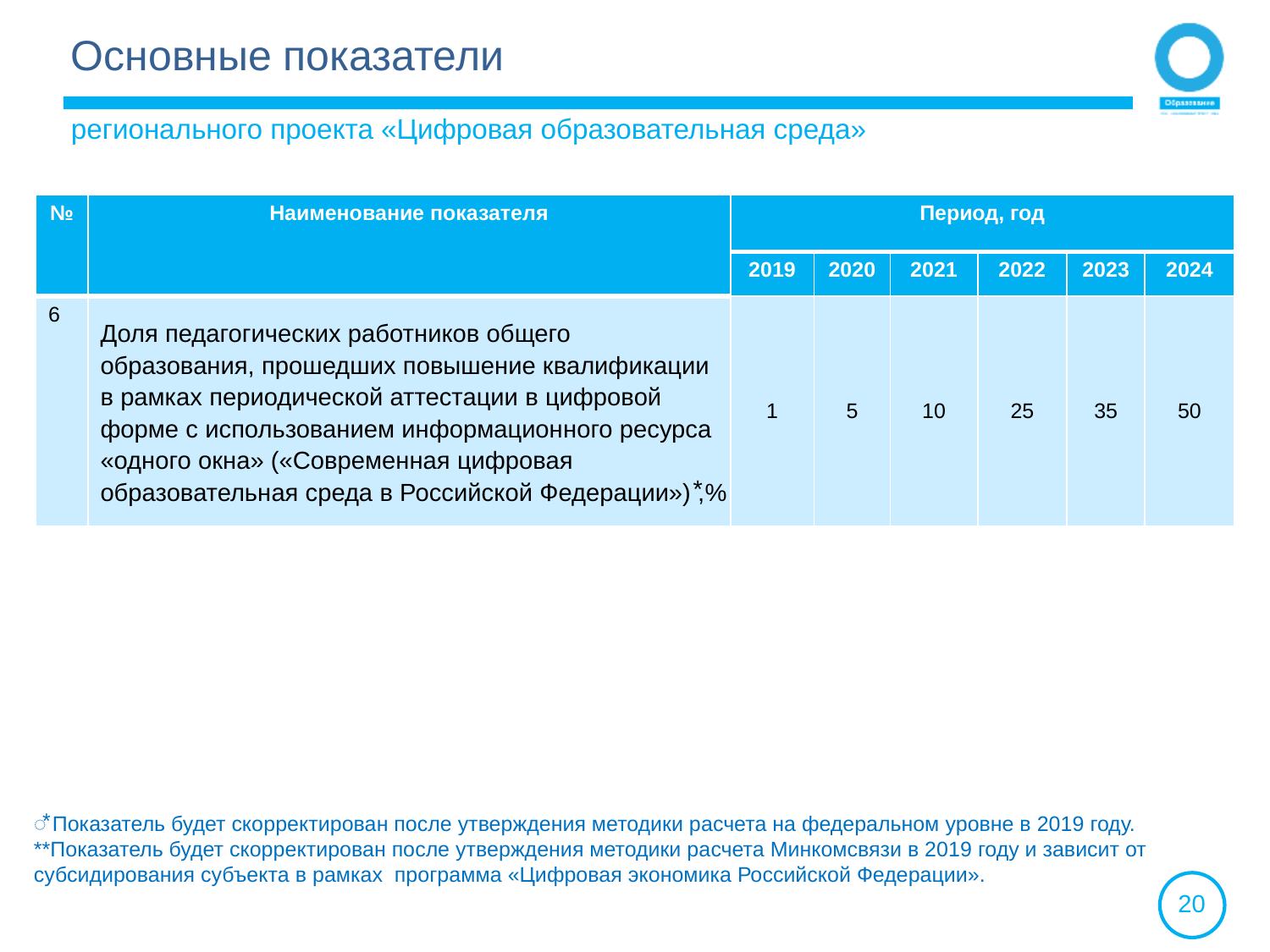

Основные показатели
регионального проекта «Цифровая образовательная среда»
| № | Наименование показателя | Период, год |  |  |  |  |  |
| --- | --- | --- | --- | --- | --- | --- | --- |
|  |  | 2019 | 2020 | 2021 | 2022 | 2023 | 2024 |
| 6 | Доля педагогических работников общего образования, прошедших повышение квалификации в рамках периодической аттестации в цифровой форме с использованием информационного ресурса «одного окна» («Современная цифровая образовательная среда в Российской Федерации») ⃰,% | 1 | 5 | 10 | 25 | 35 | 50 |

⃰ Показатель будет скорректирован после утверждения методики расчета на федеральном уровне в 2019 году.
**Показатель будет скорректирован после утверждения методики расчета Минкомсвязи в 2019 году и зависит от субсидирования субъекта в рамках  программа «Цифровая экономика Российской Федерации».